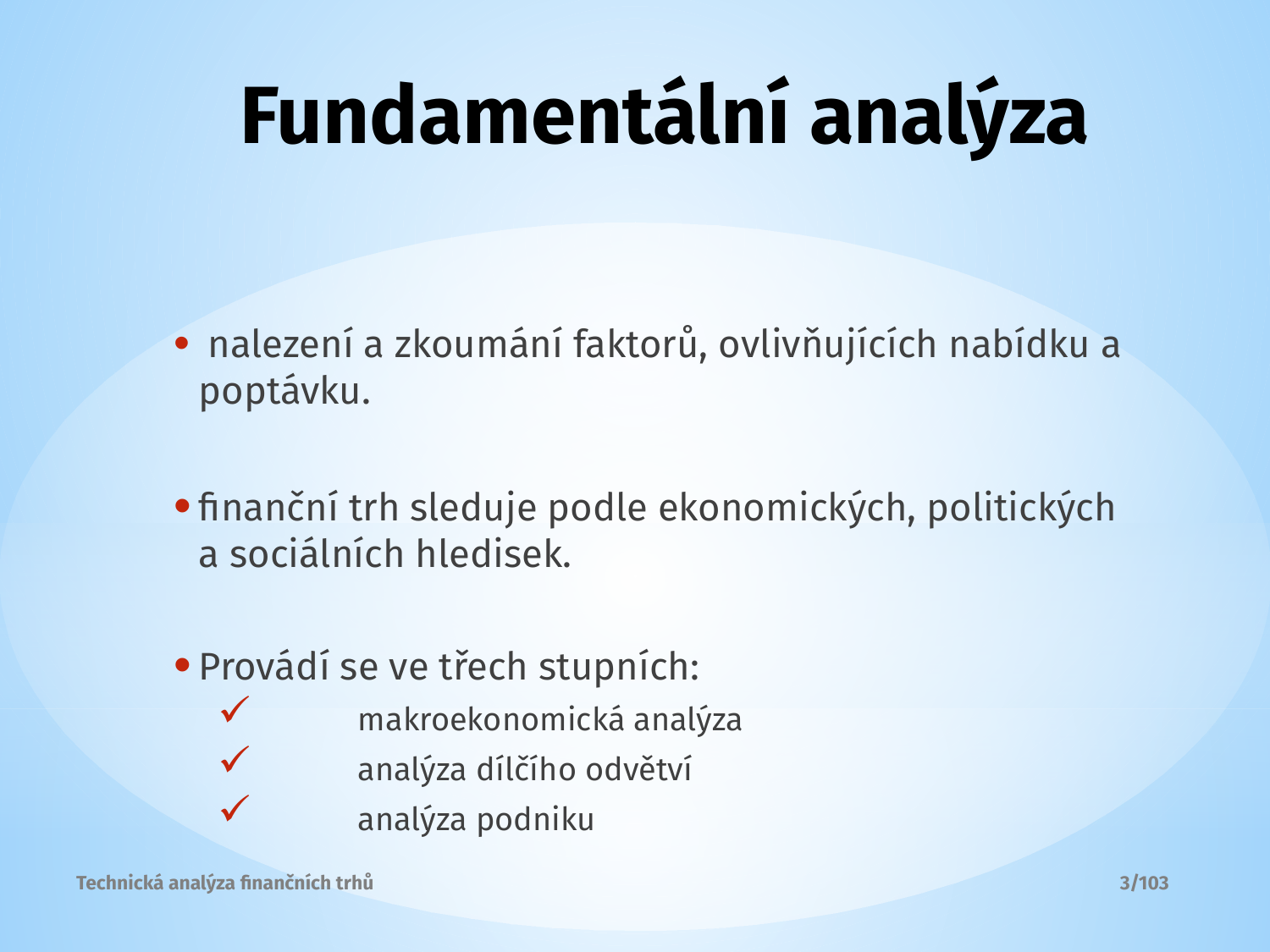

# Fundamentální analýza

 nalezení a zkoumání faktorů, ovlivňujících nabídku a poptávku.

finanční trh sleduje podle ekonomických, politických a sociálních hledisek.

Provádí se ve třech stupních:
	makroekonomická analýza
	analýza dílčího odvětví
	analýza podniku
Technická analýza finančních trhů						      3/103